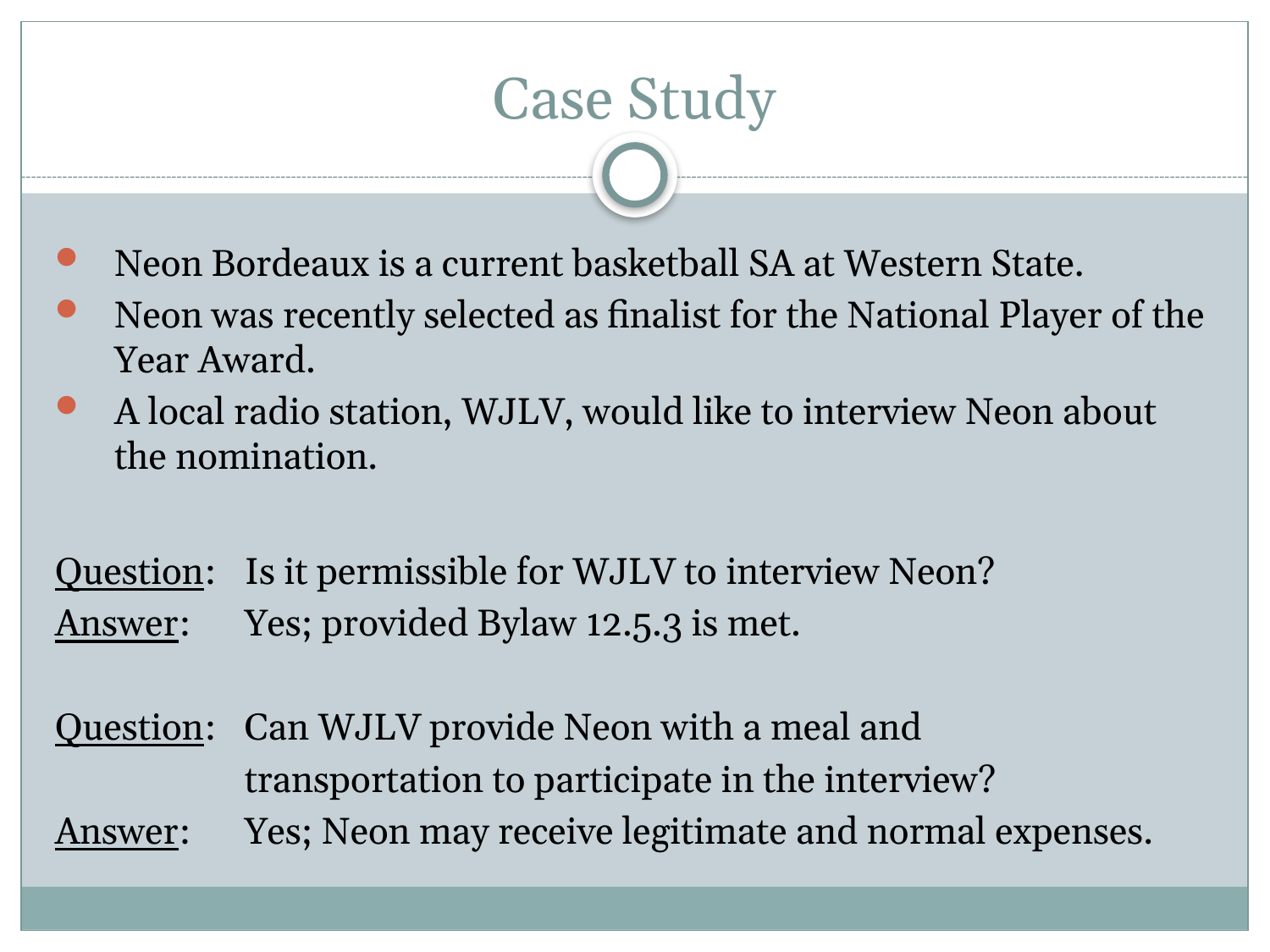

# Case Study
Neon Bordeaux is a current basketball SA at Western State.
Neon was recently selected as finalist for the National Player of the Year Award.
A local radio station, WJLV, would like to interview Neon about the nomination.

Question:	Is it permissible for WJLV to interview Neon?
Answer:	Yes; provided Bylaw 12.5.3 is met.

Question: 	Can WJLV provide Neon with a meal and
	transportation to participate in the interview?
Answer: 	Yes; Neon may receive legitimate and normal expenses.